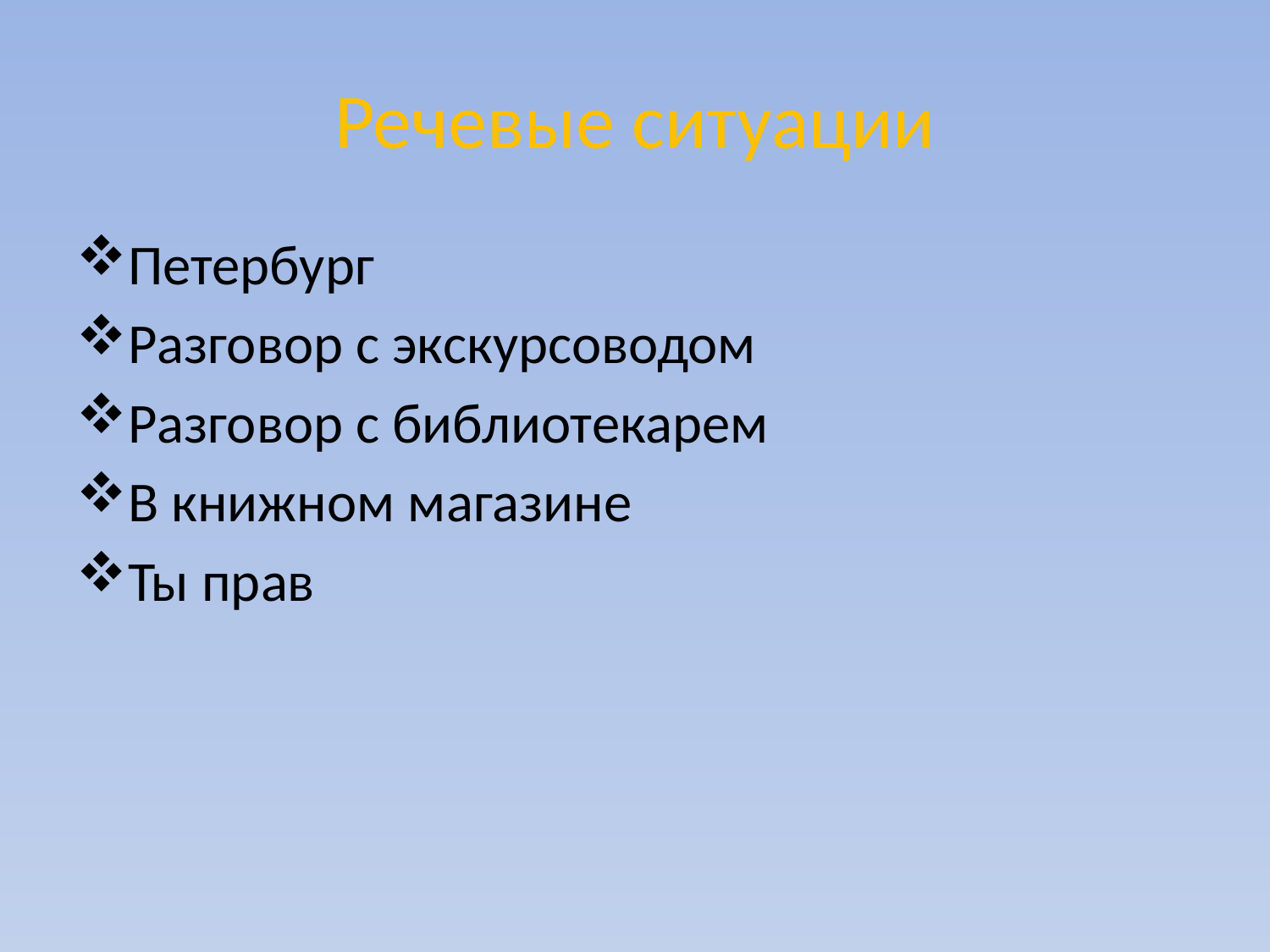

# Речевые ситуации
Петербург
Разговор с экскурсоводом
Разговор с библиотекарем
В книжном магазине
Ты прав